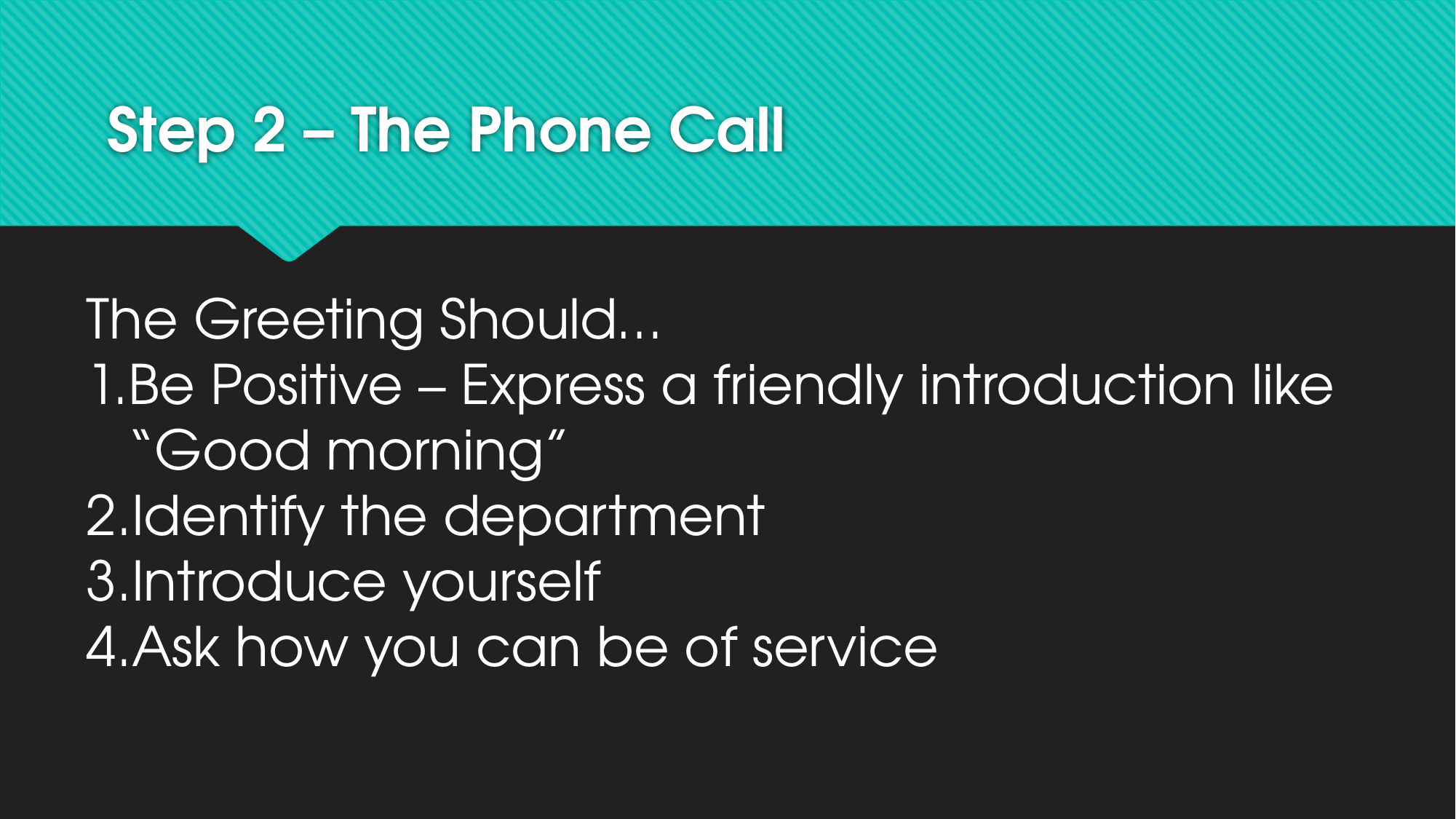

# Step 2 – The Phone Call
The Greeting Should…
Be Positive – Express a friendly introduction like “Good morning”
Identify the department
Introduce yourself
Ask how you can be of service